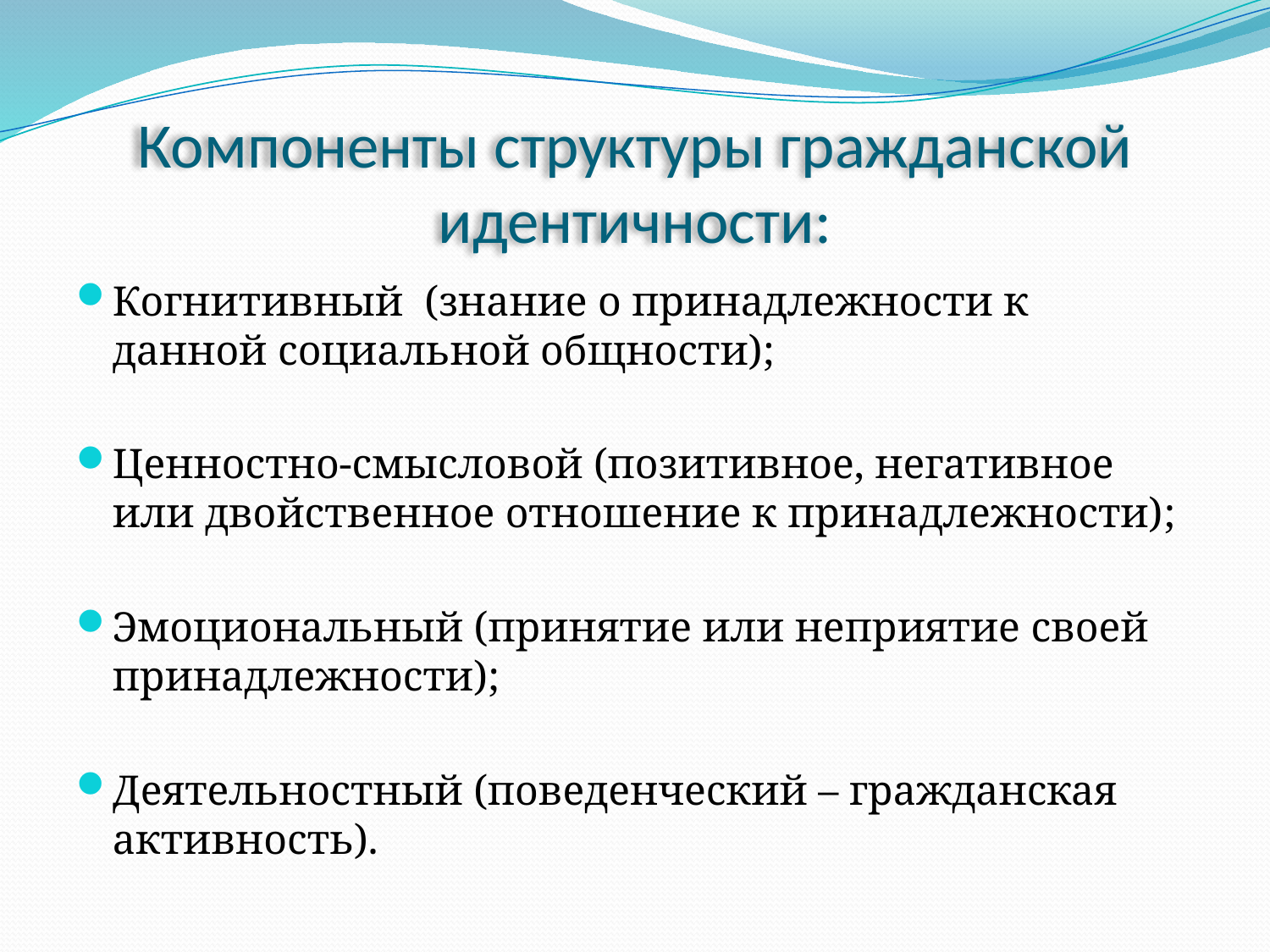

# Компоненты структуры гражданской идентичности:
Когнитивный  (знание о принадлежности к данной социальной общности);

Ценностно-смысловой (позитивное, негативное или двойственное отношение к принадлежности);

Эмоциональный (принятие или неприятие своей принадлежности);

Деятельностный (поведенческий – гражданская активность).